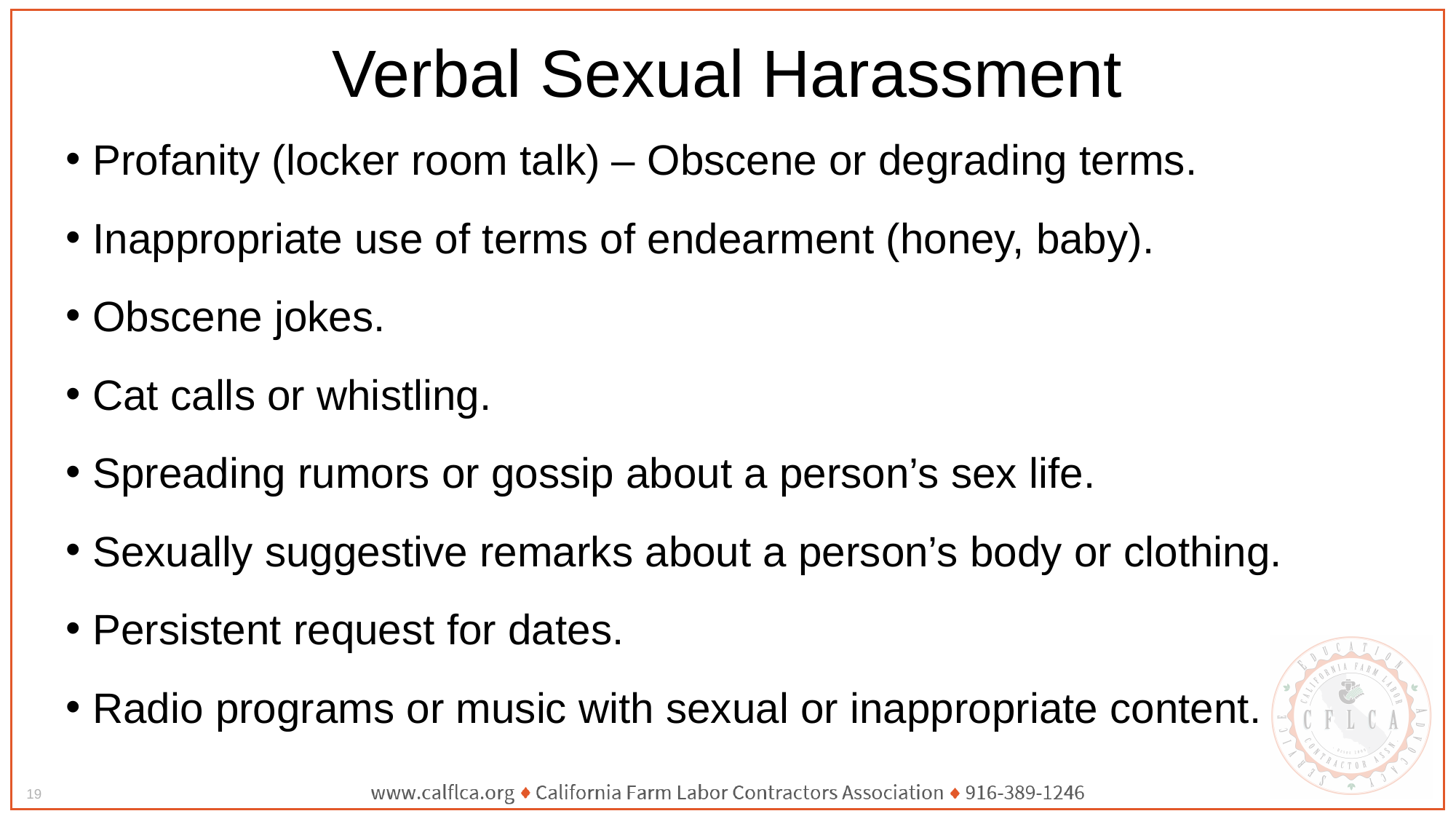

# Verbal Sexual Harassment
Profanity (locker room talk) – Obscene or degrading terms.
Inappropriate use of terms of endearment (honey, baby).
Obscene jokes.
Cat calls or whistling.
Spreading rumors or gossip about a person’s sex life.
Sexually suggestive remarks about a person’s body or clothing.
Persistent request for dates.
Radio programs or music with sexual or inappropriate content.
19